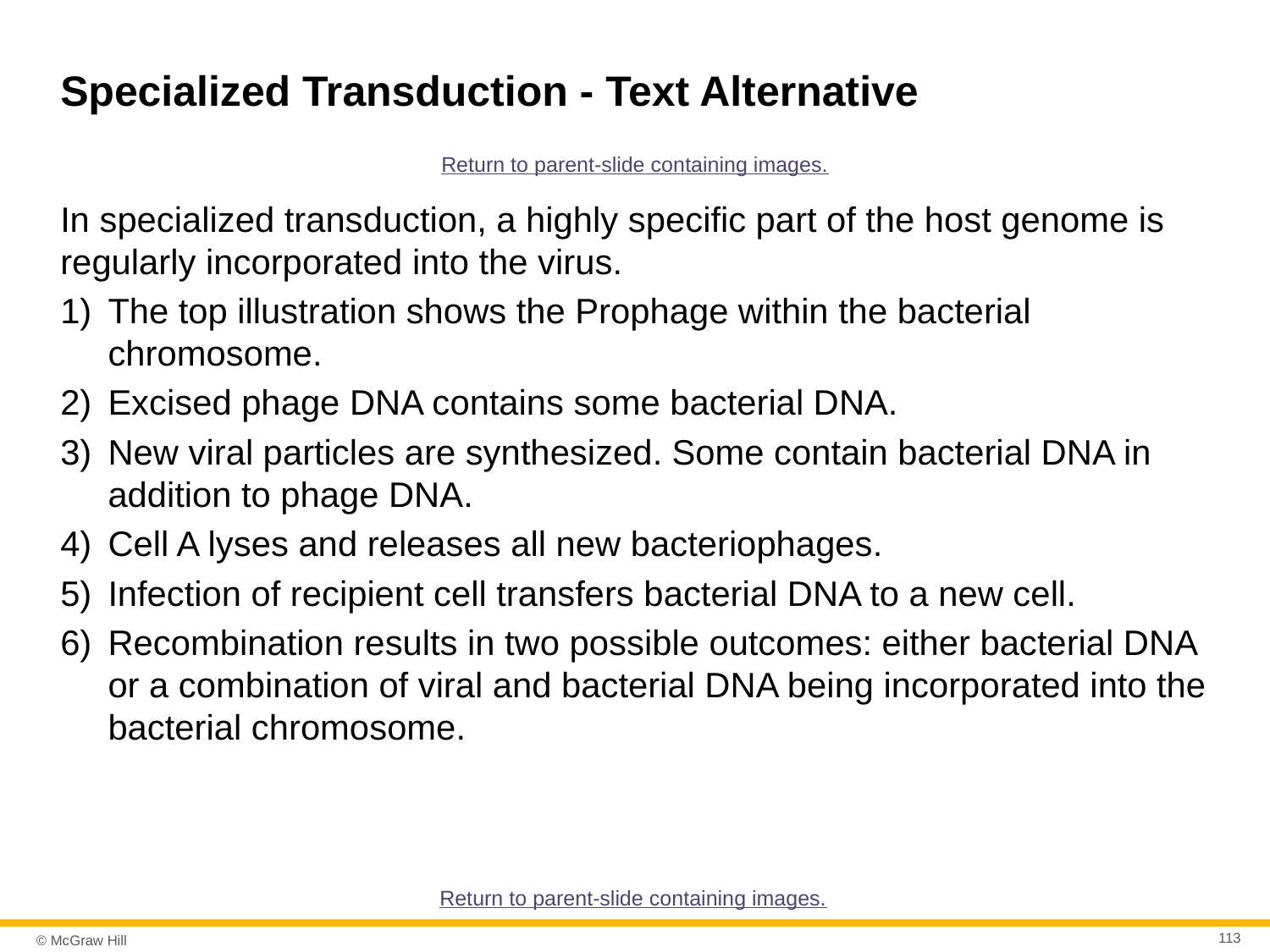

# Specialized Transduction - Text Alternative
Return to parent-slide containing images.
In specialized transduction, a highly specific part of the host genome is regularly incorporated into the virus.
The top illustration shows the Prophage within the bacterial chromosome.
Excised phage DNA contains some bacterial DNA.
New viral particles are synthesized. Some contain bacterial DNA in addition to phage DNA.
Cell A lyses and releases all new bacteriophages.
Infection of recipient cell transfers bacterial DNA to a new cell.
Recombination results in two possible outcomes: either bacterial DNA or a combination of viral and bacterial DNA being incorporated into the bacterial chromosome.
Return to parent-slide containing images.